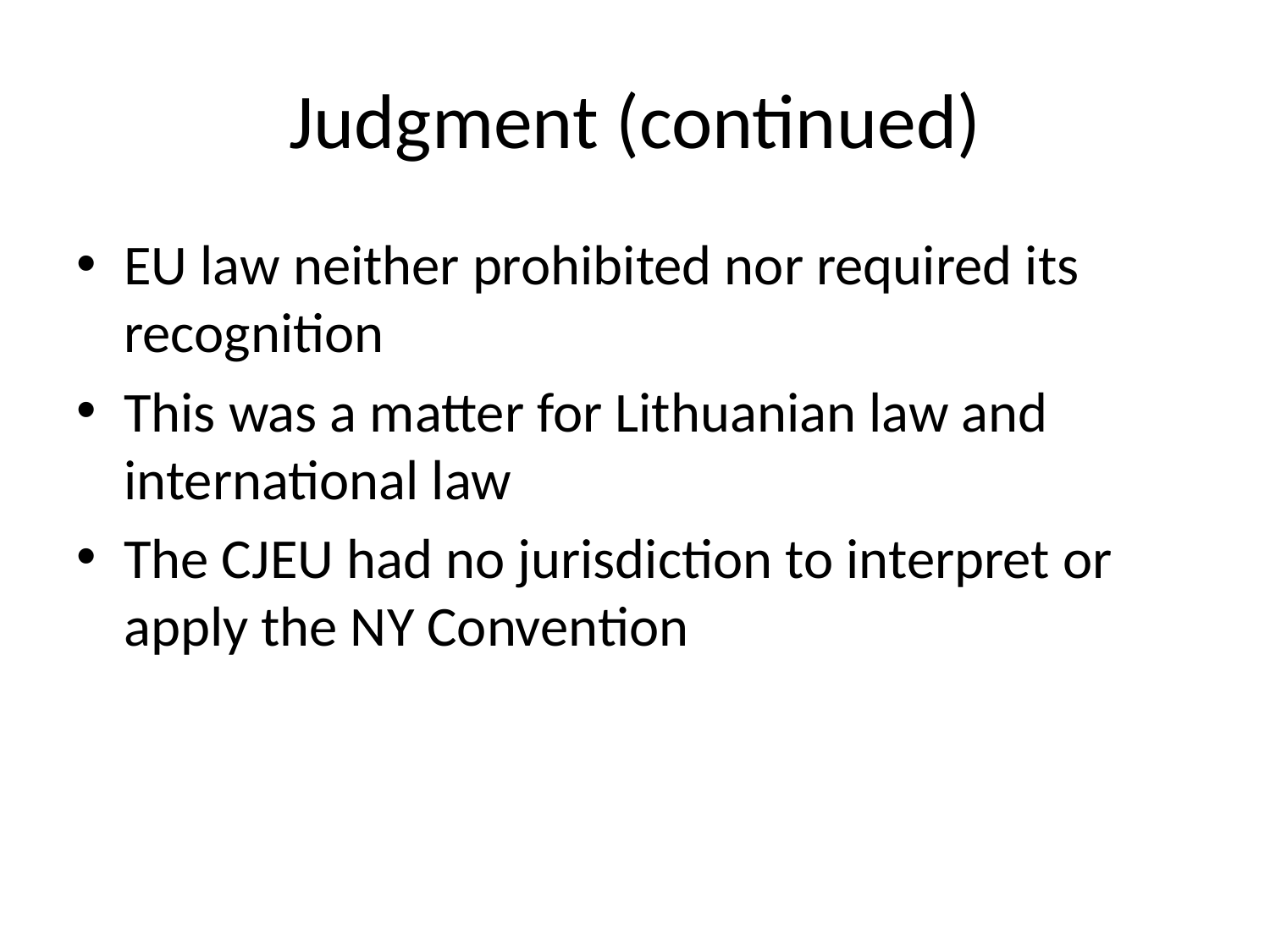

# Judgment (continued)
EU law neither prohibited nor required its recognition
This was a matter for Lithuanian law and international law
The CJEU had no jurisdiction to interpret or apply the NY Convention